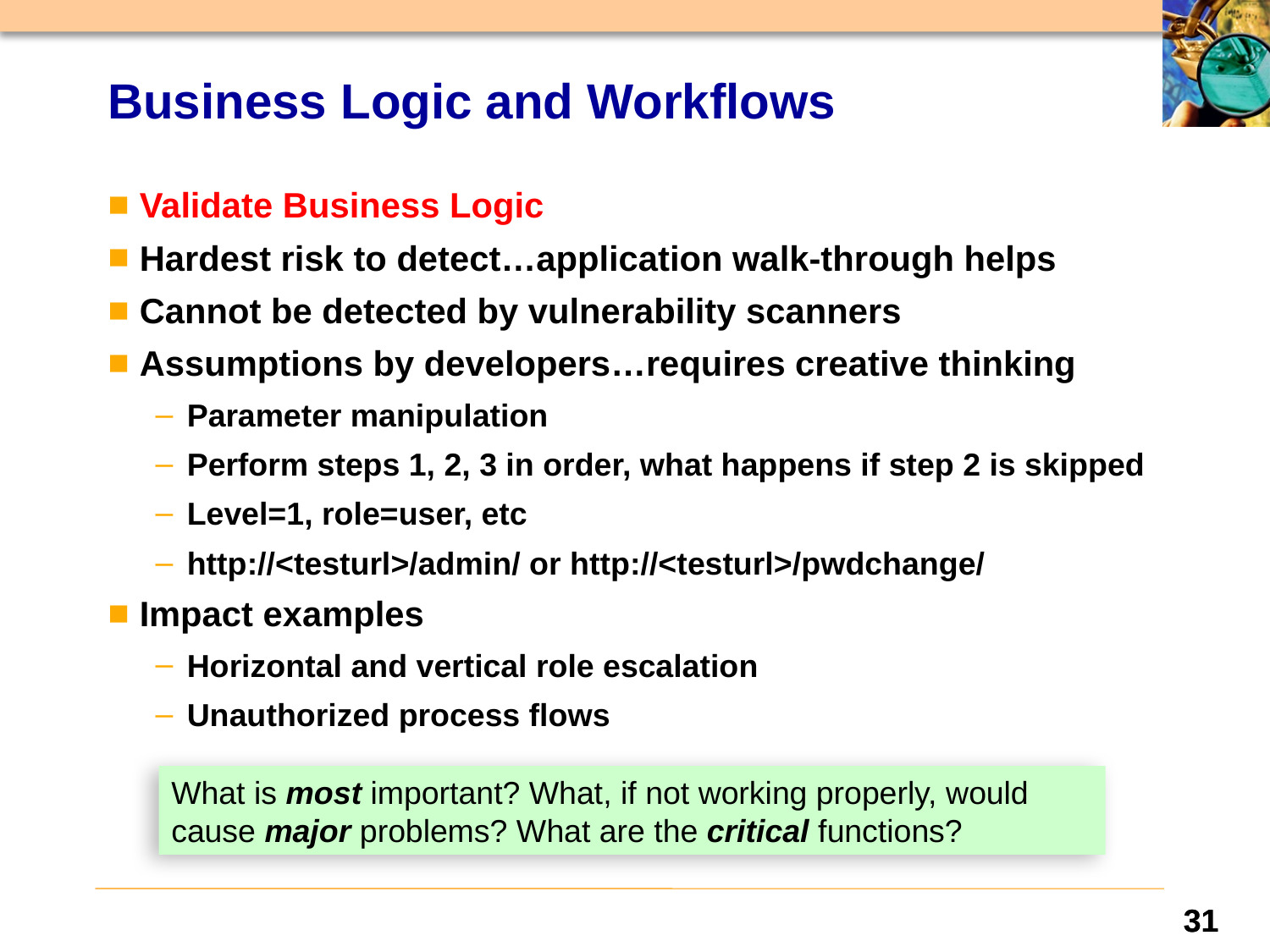

# Business Logic and Workflows
Validate Business Logic
Hardest risk to detect…application walk-through helps
Cannot be detected by vulnerability scanners
Assumptions by developers…requires creative thinking
Parameter manipulation
Perform steps 1, 2, 3 in order, what happens if step 2 is skipped
Level=1, role=user, etc
http://<testurl>/admin/ or http://<testurl>/pwdchange/
Impact examples
Horizontal and vertical role escalation
Unauthorized process flows

What is most important? What, if not working properly, would cause major problems? What are the critical functions?
31